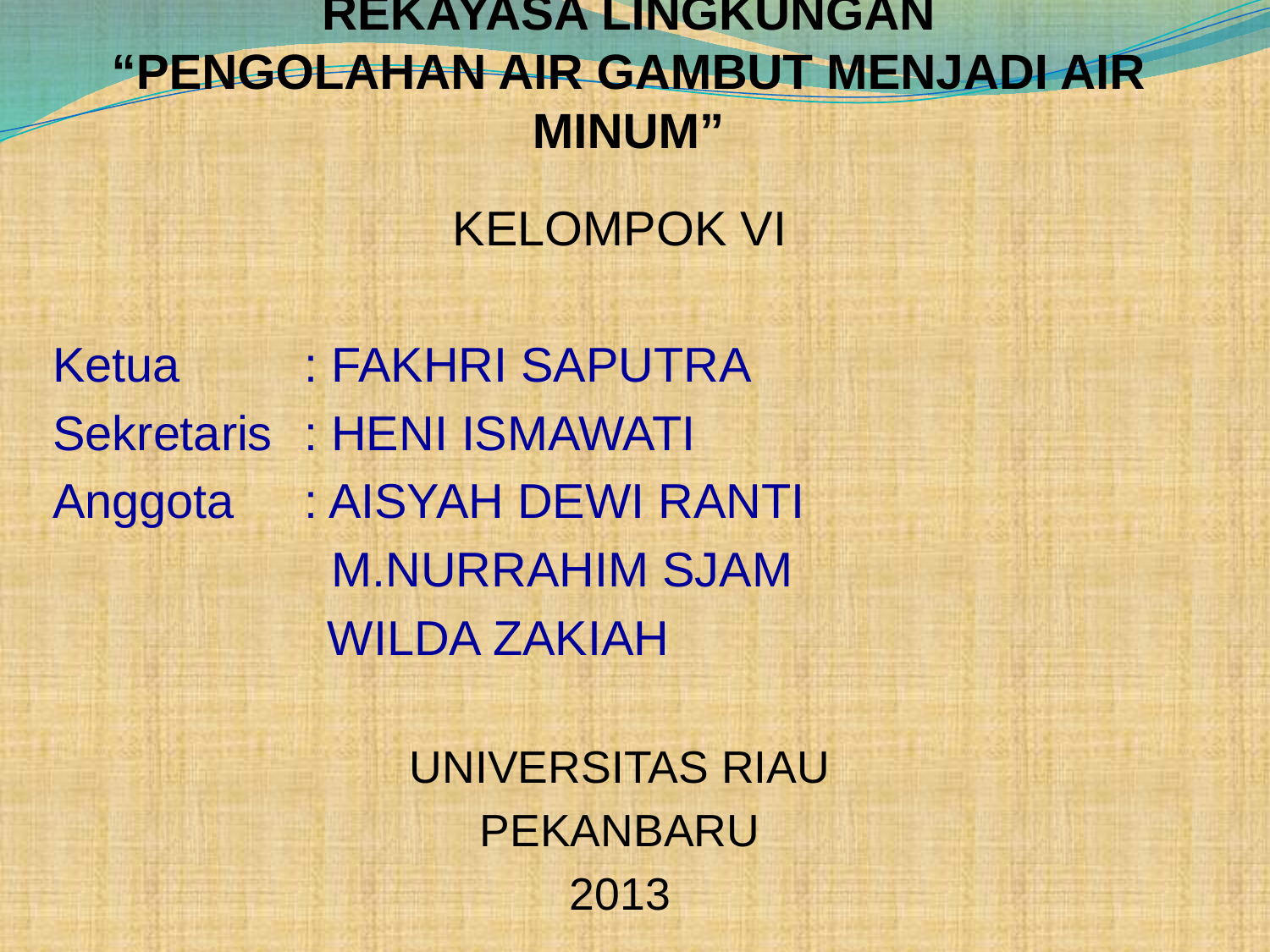

# REKAYASA LINGKUNGAN “PENGOLAHAN AIR GAMBUT MENJADI AIR MINUM”
KELOMPOK VI

Ketua 		: FAKHRI SAPUTRA
Sekretaris		: HENI ISMAWATI
Anggota 		: AISYAH DEWI RANTI
		 	  M.NURRAHIM SJAM
		           WILDA ZAKIAH

UNIVERSITAS RIAU
PEKANBARU
2013